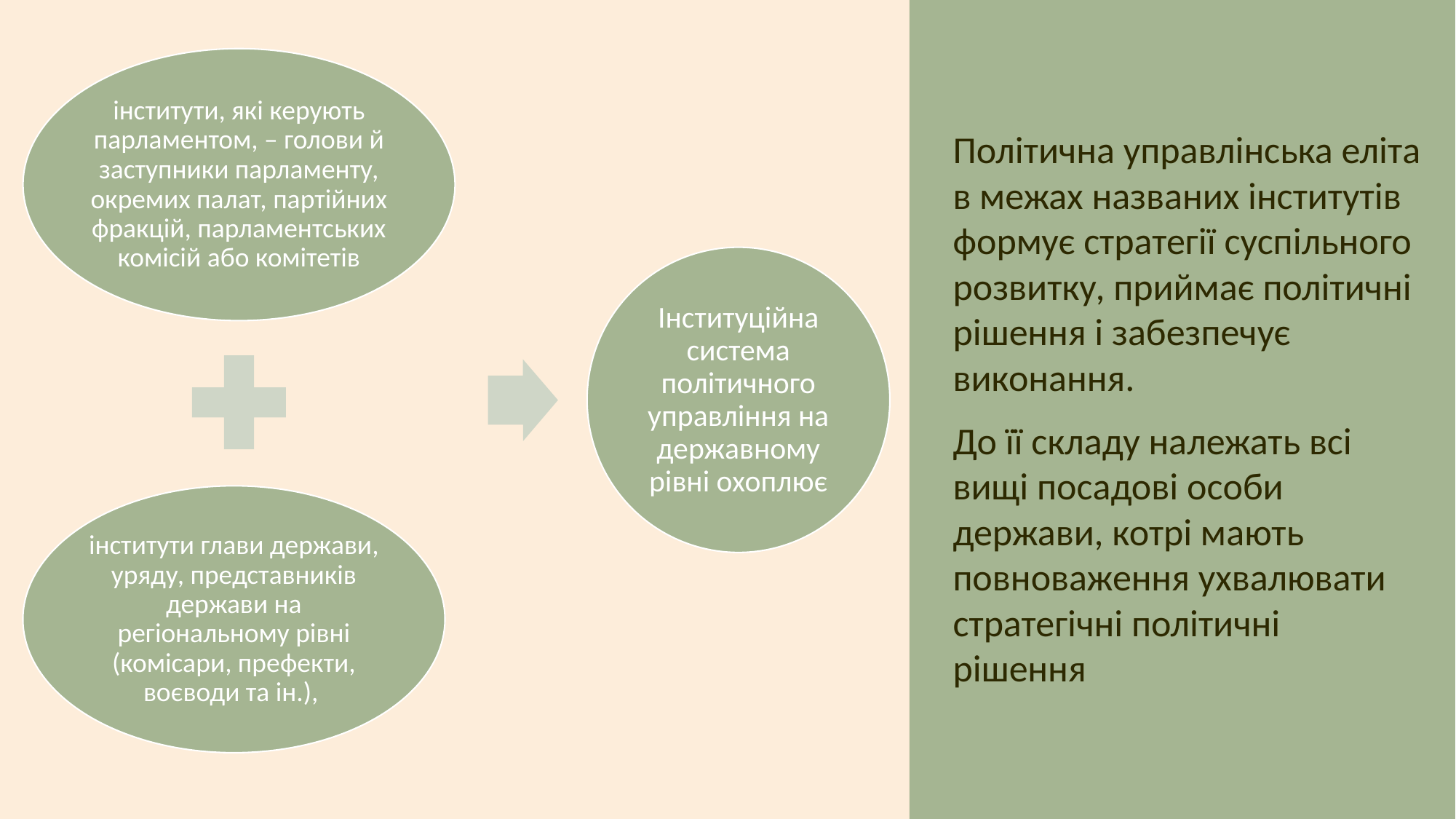

інститути, які керують парламентом, – голови й заступники парламенту, окремих палат, партійних фракцій, парламентських комісій або комітетів

інститути глави держави, уряду, представників держави на регіональному рівні (комісари, префекти, воєводи та ін.),

Інституційна система політичного управління на державному рівні охоплює
Політична управлінська еліта в межах названих інститутів формує стратегії суспільного розвитку, приймає політичні рішення і забезпечує виконання.
До її складу належать всі вищі посадові особи держави, котрі мають повноваження ухвалювати стратегічні політичні рішення